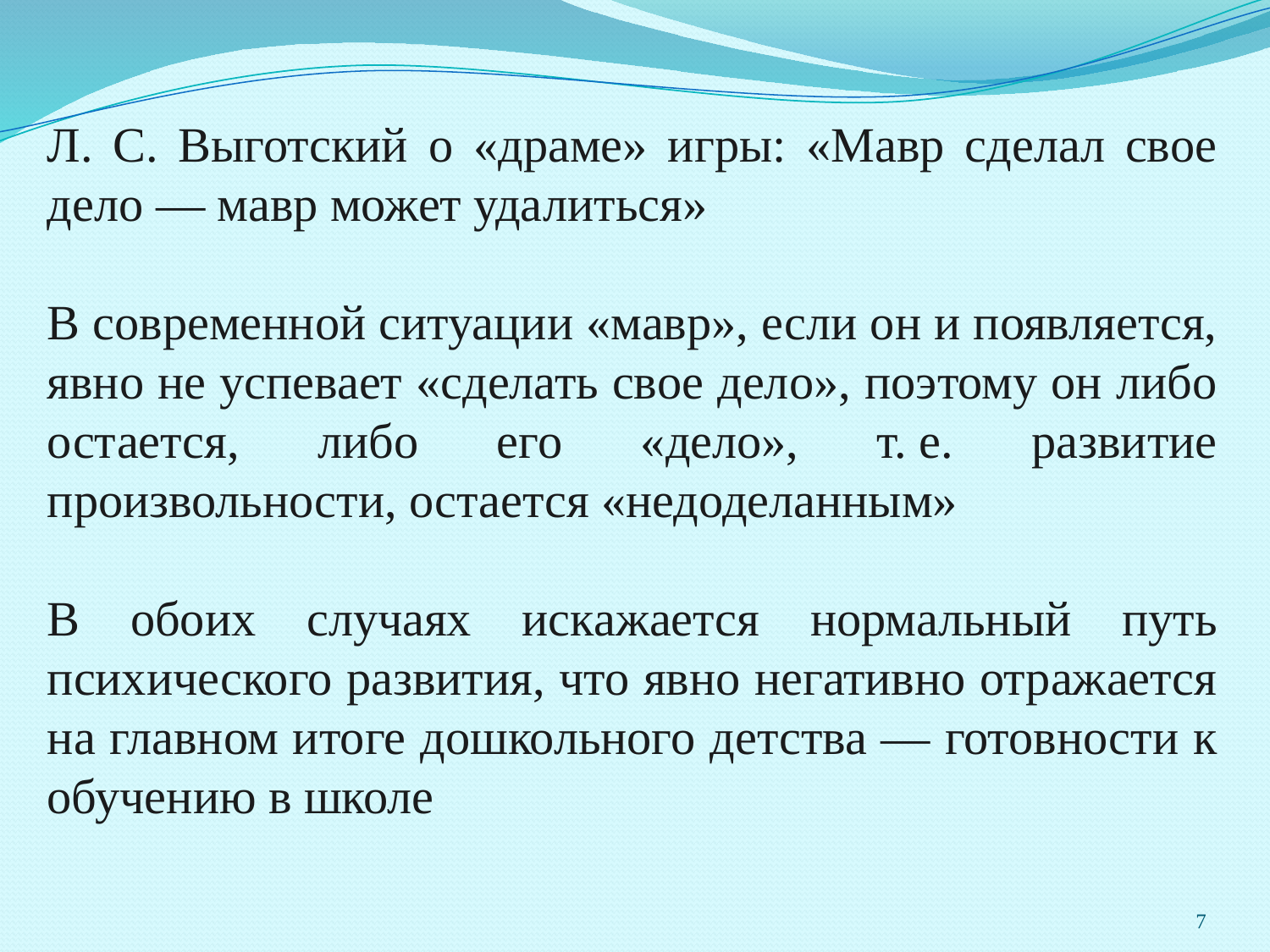

Л. С. Выготский о «драме» игры: «Мавр сделал свое дело — мавр может удалиться»

В современной ситуации «мавр», если он и появляется, явно не успевает «сделать свое дело», поэтому он либо остается, либо его «дело», т. е. развитие произвольности, остается «недоделанным»

В обоих случаях искажается нормальный путь психического развития, что явно негативно отражается на главном итоге дошкольного детства — готовности к обучению в школе

7